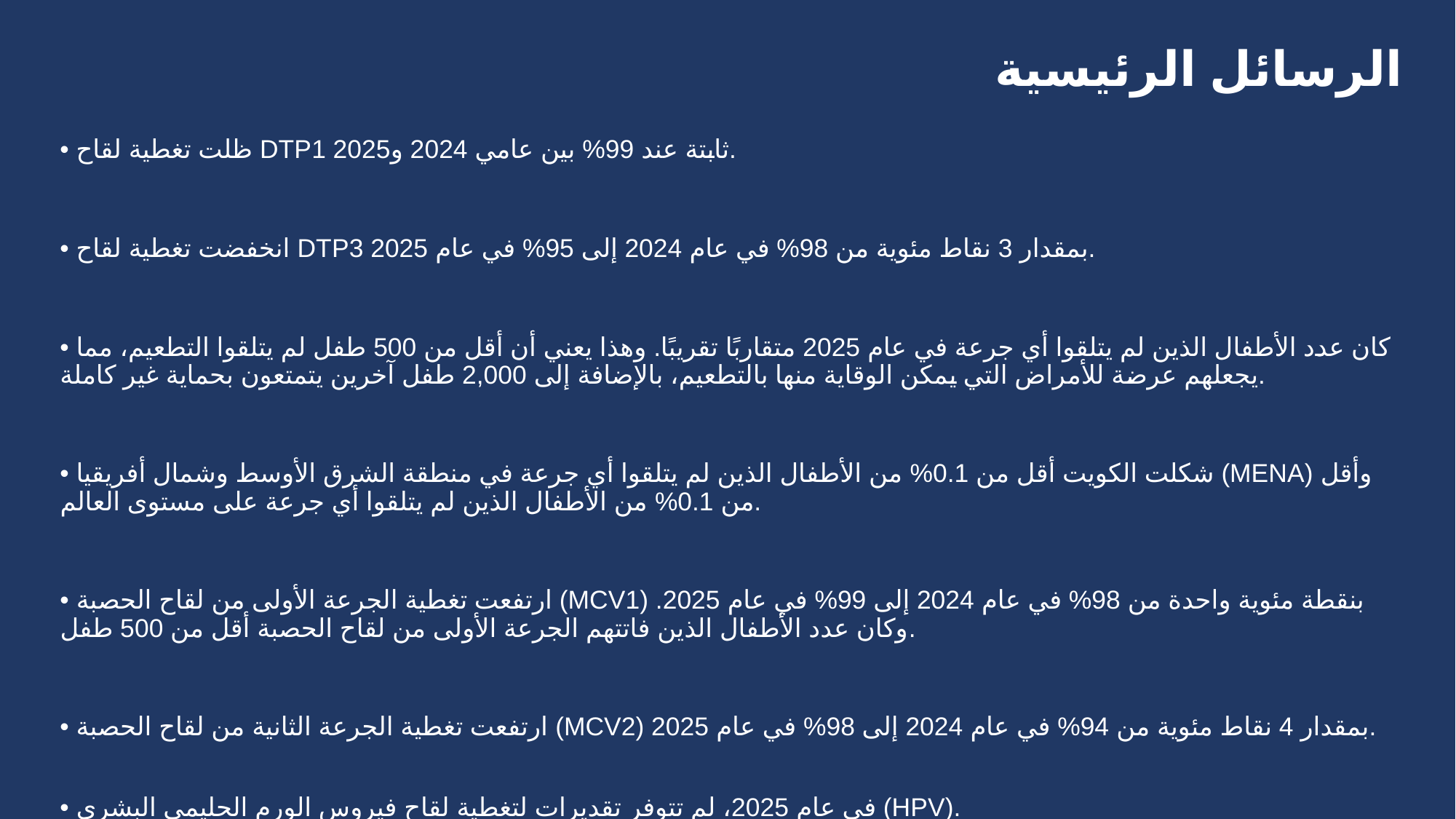

# الرسائل الرئيسية
• ظلت تغطية لقاح DTP1 ثابتة عند 99% بين عامي 2024 و2025.

• انخفضت تغطية لقاح DTP3 بمقدار 3 نقاط مئوية من 98% في عام 2024 إلى 95% في عام 2025.

• كان عدد الأطفال الذين لم يتلقوا أي جرعة في عام 2025 متقاربًا تقريبًا. وهذا يعني أن أقل من 500 طفل لم يتلقوا التطعيم، مما يجعلهم عرضة للأمراض التي يمكن الوقاية منها بالتطعيم، بالإضافة إلى 2,000 طفل آخرين يتمتعون بحماية غير كاملة.

• شكلت الكويت أقل من 0.1% من الأطفال الذين لم يتلقوا أي جرعة في منطقة الشرق الأوسط وشمال أفريقيا (MENA) وأقل من 0.1% من الأطفال الذين لم يتلقوا أي جرعة على مستوى العالم.

• ارتفعت تغطية الجرعة الأولى من لقاح الحصبة (MCV1) بنقطة مئوية واحدة من 98% في عام 2024 إلى 99% في عام 2025. وكان عدد الأطفال الذين فاتتهم الجرعة الأولى من لقاح الحصبة أقل من 500 طفل.

• ارتفعت تغطية الجرعة الثانية من لقاح الحصبة (MCV2) بمقدار 4 نقاط مئوية من 94% في عام 2024 إلى 98% في عام 2025.

• في عام 2025، لم تتوفر تقديرات لتغطية لقاح فيروس الورم الحليمي البشري (HPV).